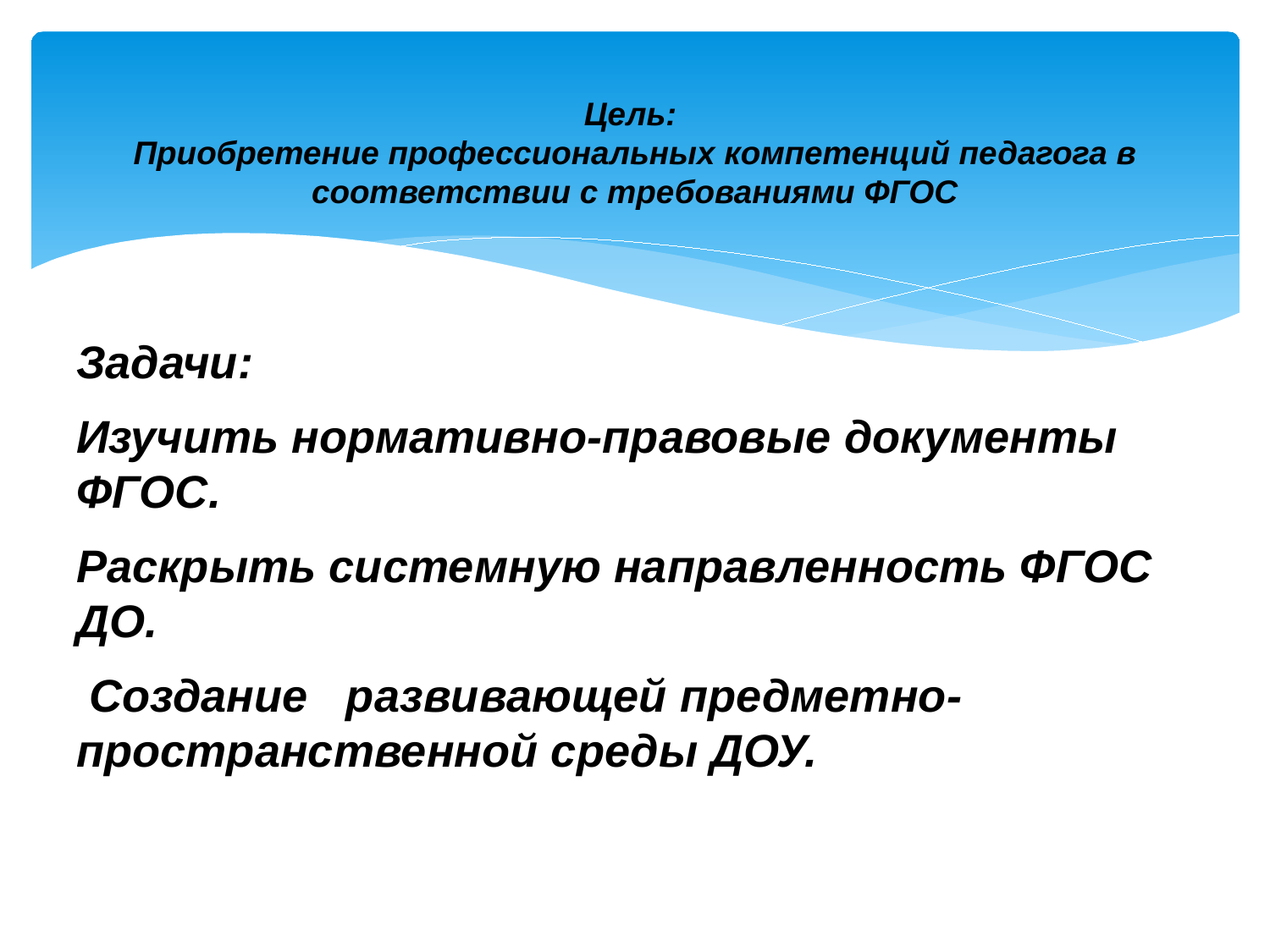

# Цель:  Приобретение профессиональных компетенций педагога в соответствии с требованиями ФГОС
Задачи:
Изучить нормативно-правовые документы ФГОС.
Раскрыть системную направленность ФГОС ДО.
 Создание   развивающей предметно-пространственной среды ДОУ.